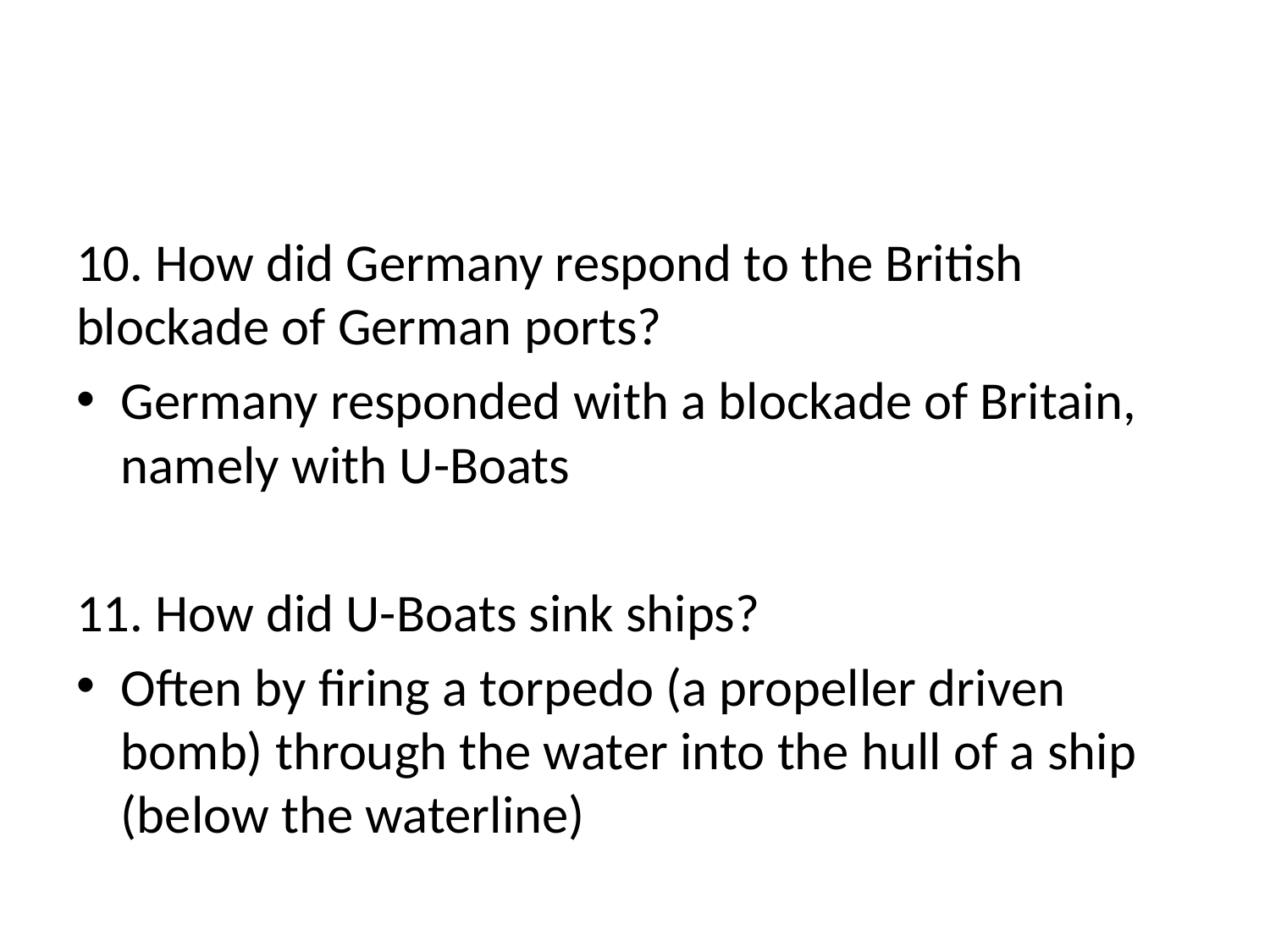

#
10. How did Germany respond to the British blockade of German ports?
Germany responded with a blockade of Britain, namely with U-Boats

11. How did U-Boats sink ships?
Often by firing a torpedo (a propeller driven bomb) through the water into the hull of a ship (below the waterline)